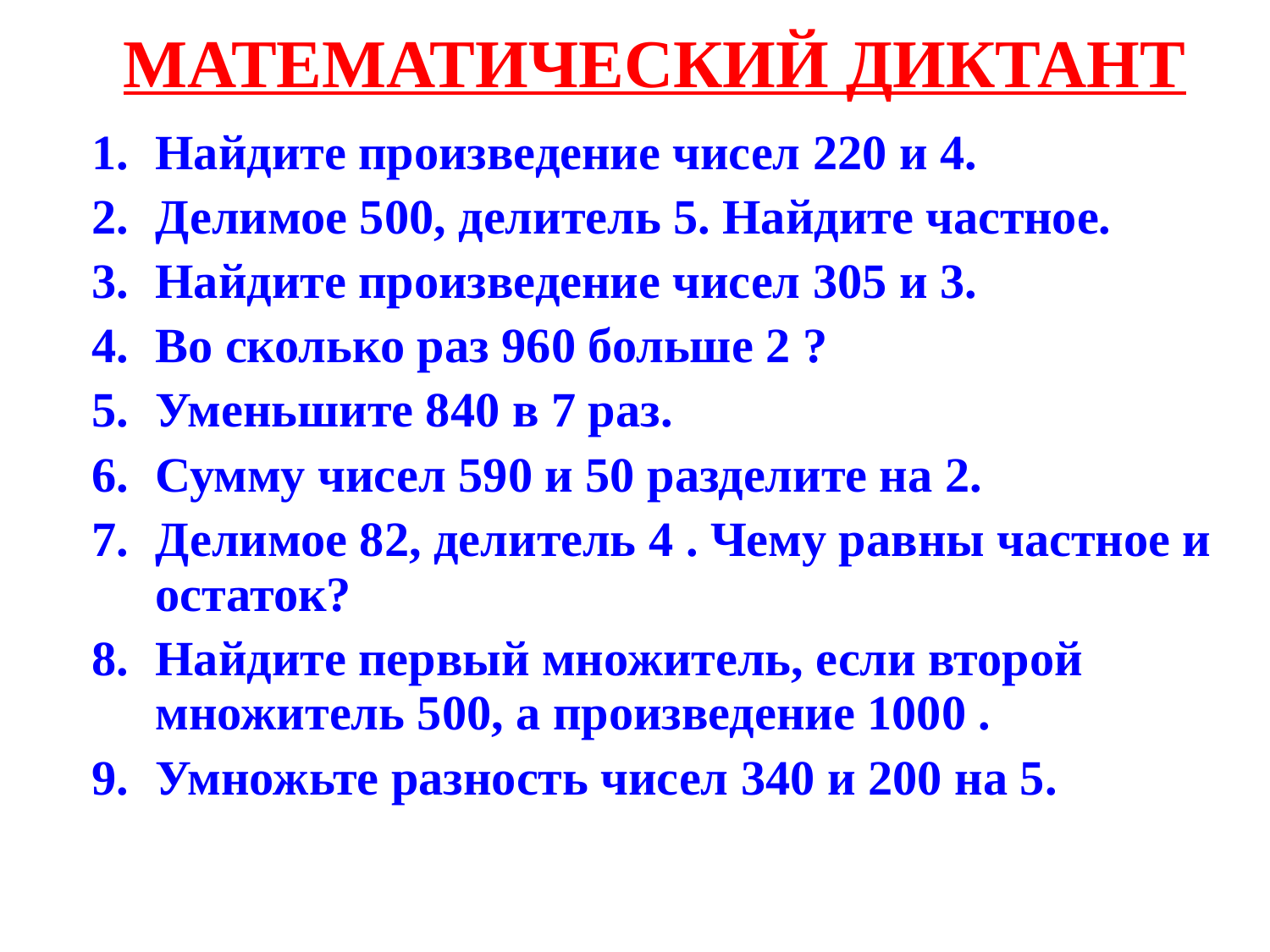

# МАТЕМАТИЧЕСКИЙ ДИКТАНТ
Найдите произведение чисел 220 и 4.
Делимое 500, делитель 5. Найдите частное.
Найдите произведение чисел 305 и 3.
Во сколько раз 960 больше 2 ?
Уменьшите 840 в 7 раз.
Сумму чисел 590 и 50 разделите на 2.
Делимое 82, делитель 4 . Чему равны частное и остаток?
Найдите первый множитель, если второй множитель 500, а произведение 1000 .
Умножьте разность чисел 340 и 200 на 5.